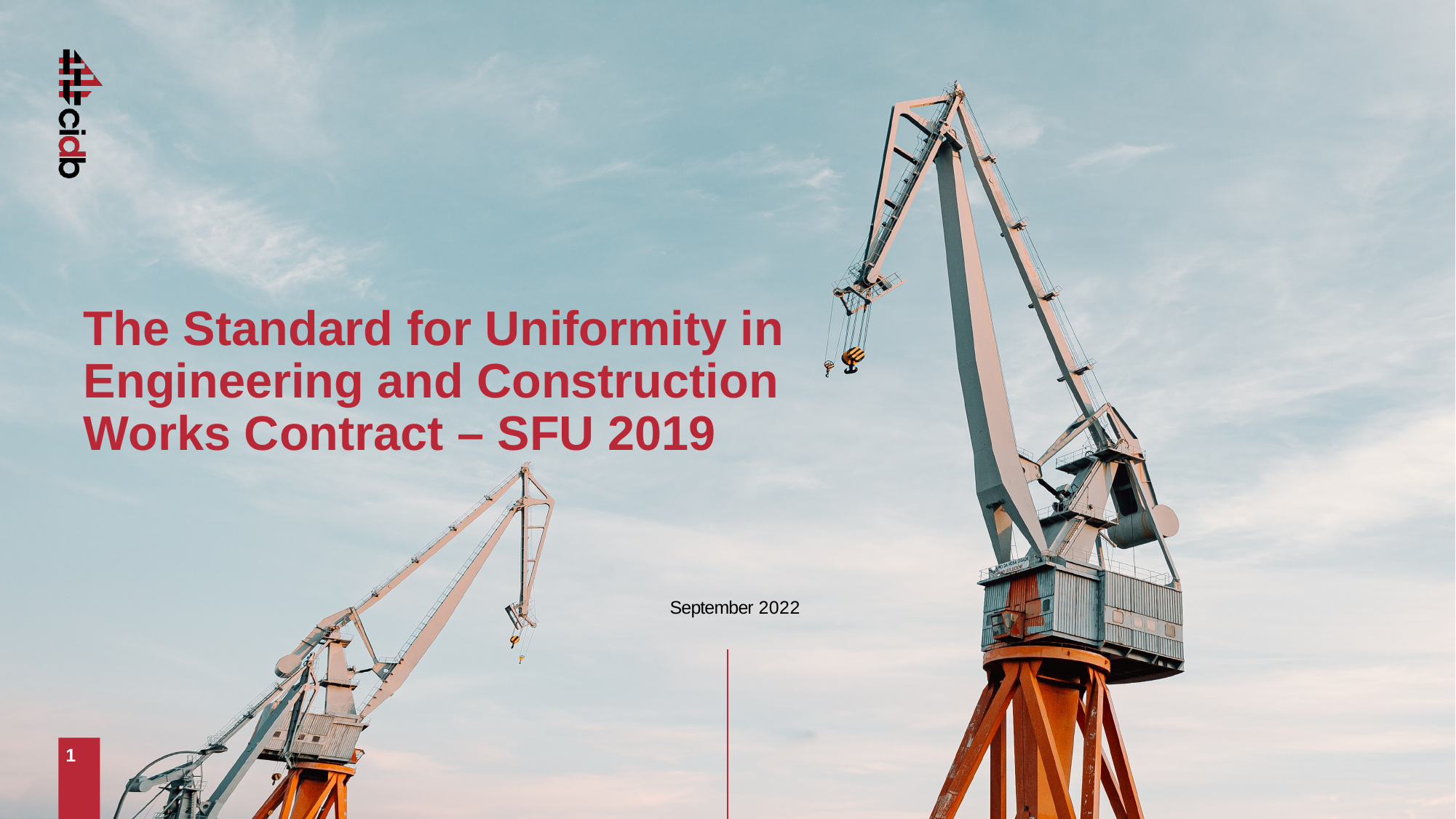

The Standard for Uniformity in Engineering and Construction Works Contract – SFU 2019
September 2022

1